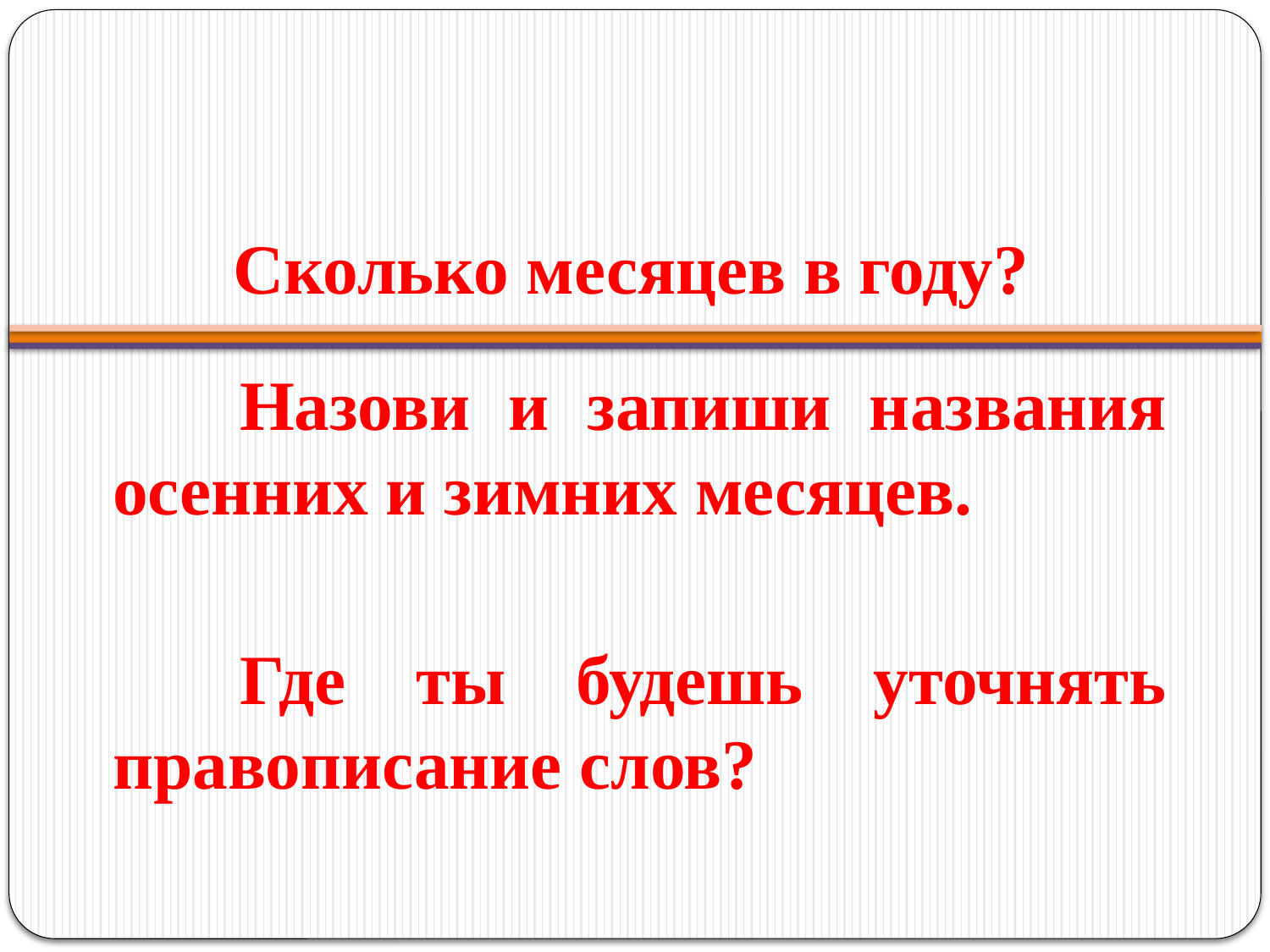

# Сколько месяцев в году?
	Назови и запиши названия осенних и зимних месяцев.

	Где ты будешь уточнять правописание слов?